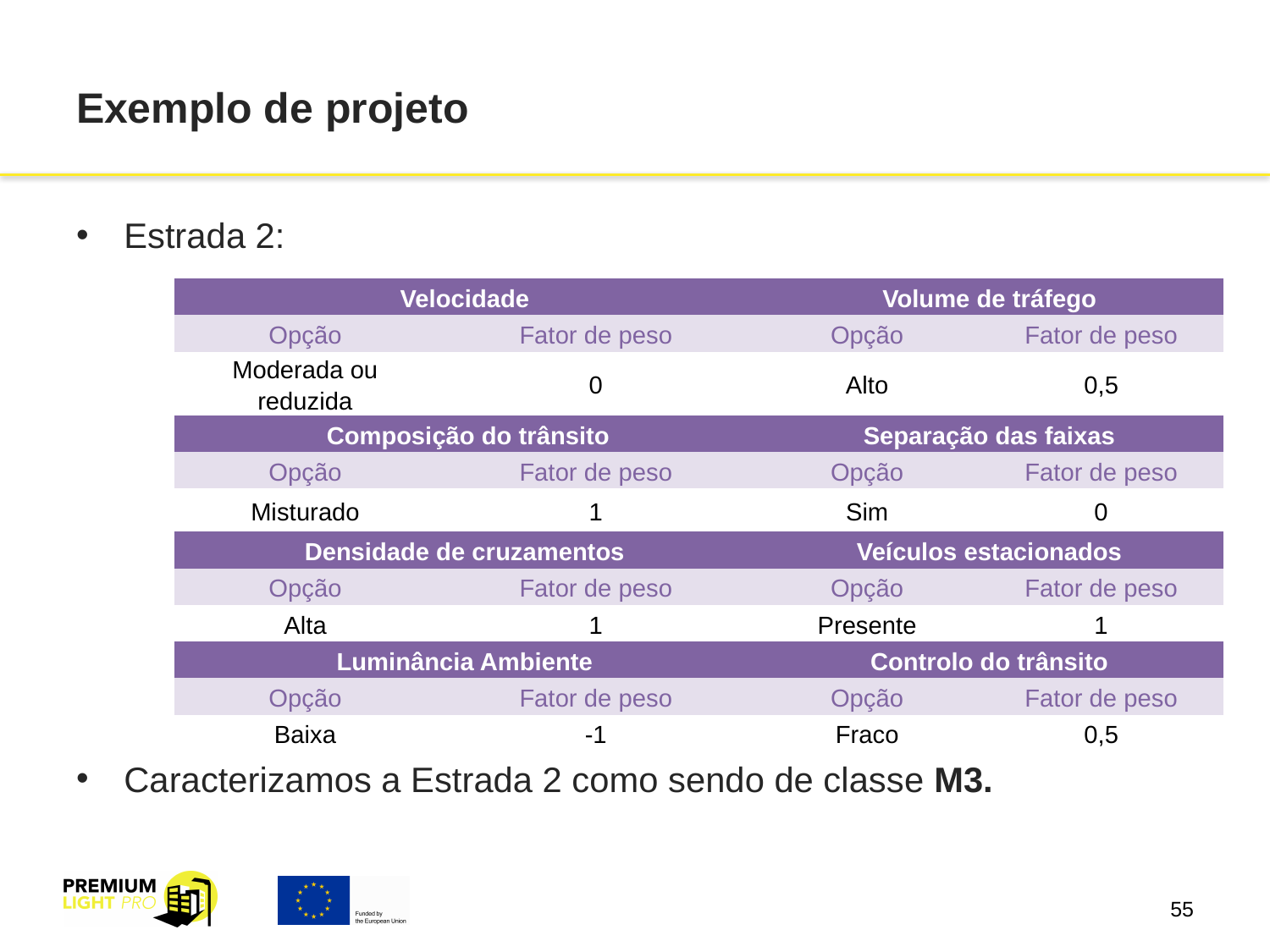

# Exemplo de projeto
Estrada 2:

Caracterizamos a Estrada 2 como sendo de classe M3.
| Velocidade |  | Volume de tráfego |  |
| --- | --- | --- | --- |
| Opção | Fator de peso | Opção | Fator de peso |
| Moderada ou reduzida | 0 | Alto | 0,5 |
| Composição do trânsito |  | Separação das faixas |  |
| Opção | Fator de peso | Opção | Fator de peso |
| Misturado | 1 | Sim | 0 |
| Densidade de cruzamentos |  | Veículos estacionados |  |
| Opção | Fator de peso | Opção | Fator de peso |
| Alta | 1 | Presente | 1 |
| Luminância Ambiente |  | Controlo do trânsito |  |
| Opção | Fator de peso | Opção | Fator de peso |
| Baixa | -1 | Fraco | 0,5 |